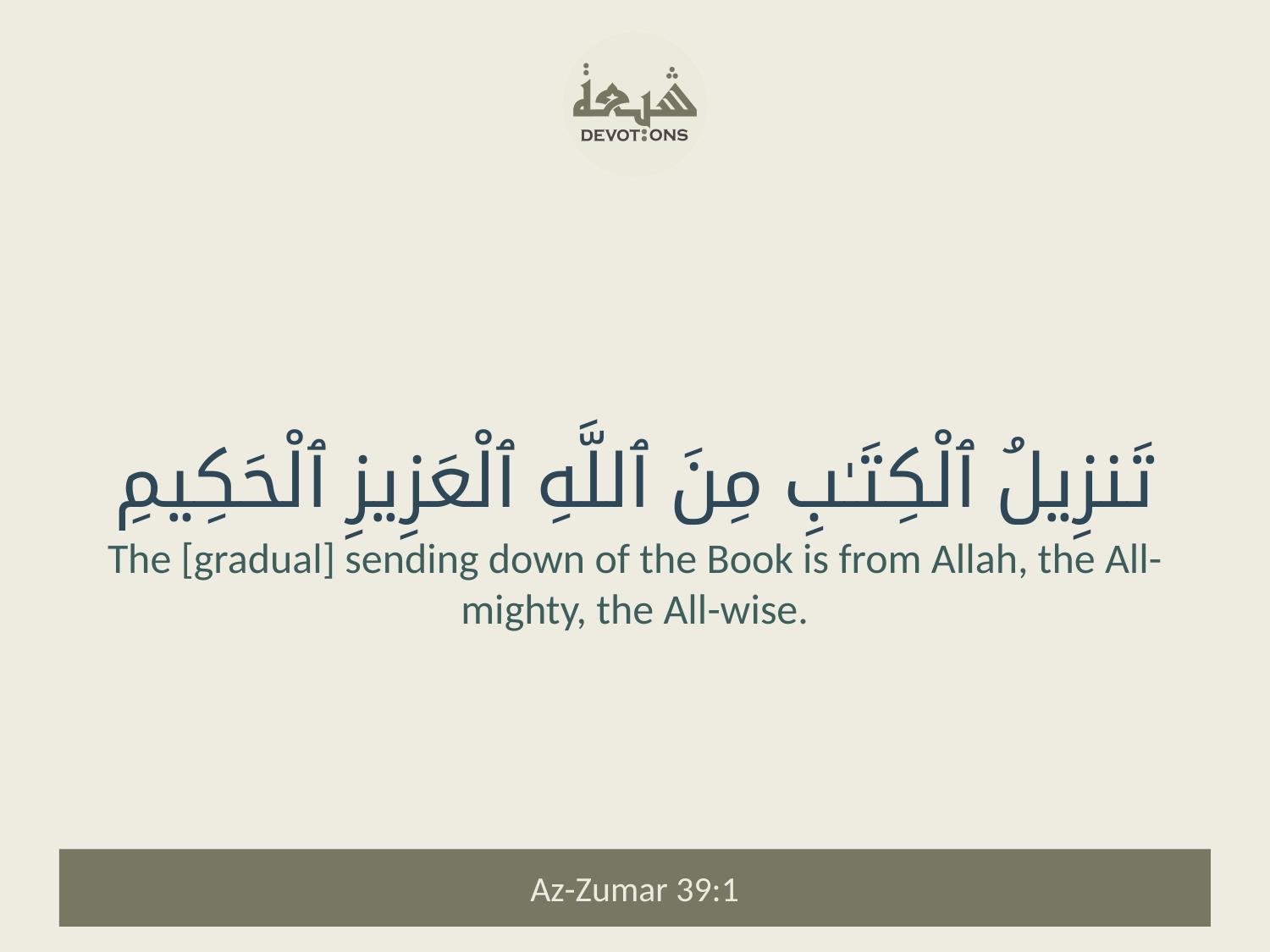

تَنزِيلُ ٱلْكِتَـٰبِ مِنَ ٱللَّهِ ٱلْعَزِيزِ ٱلْحَكِيمِ
The [gradual] sending down of the Book is from Allah, the All-mighty, the All-wise.
Az-Zumar 39:1